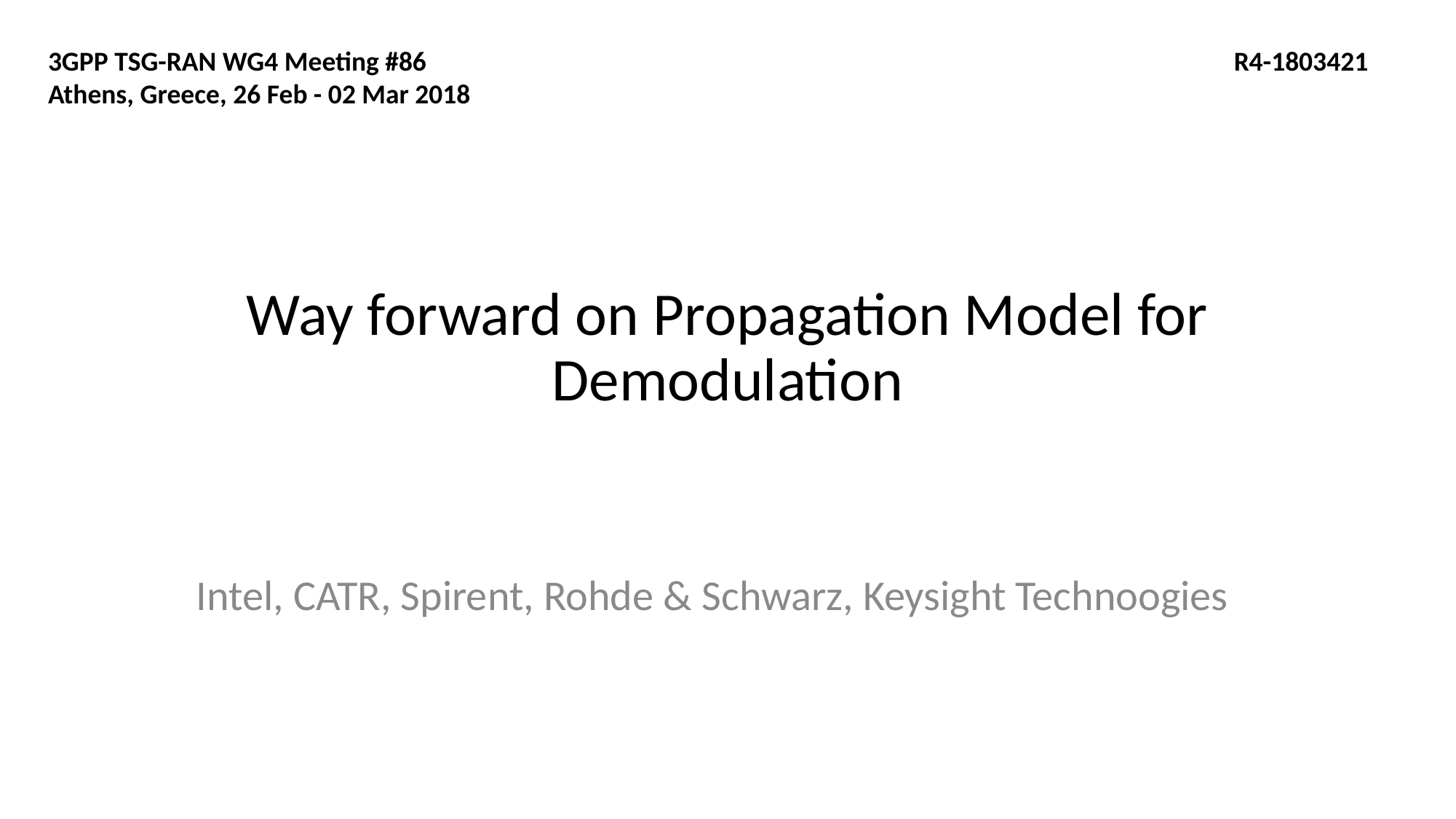

3GPP TSG-RAN WG4 Meeting #86
Athens, Greece, 26 Feb - 02 Mar 2018
R4-1803421
# Way forward on Propagation Model for Demodulation
Intel, CATR, Spirent, Rohde & Schwarz, Keysight Technoogies